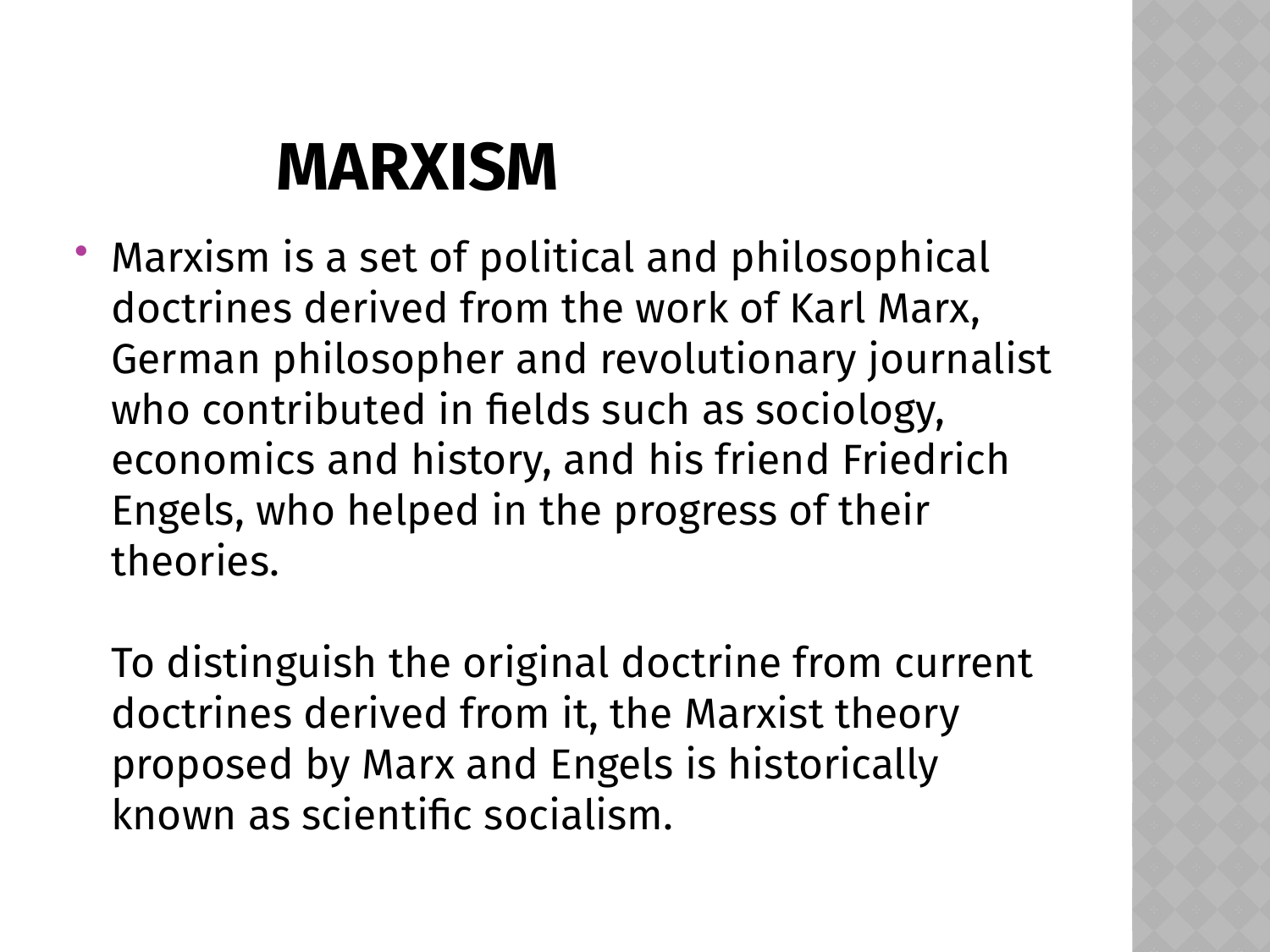

# Marxism
Marxism is a set of political and philosophical doctrines derived from the work of Karl Marx, German philosopher and revolutionary journalist who contributed in fields such as sociology, economics and history, and his friend Friedrich Engels, who helped in the progress of their theories.
To distinguish the original doctrine from current doctrines derived from it, the Marxist theory proposed by Marx and Engels is historically known as scientific socialism.